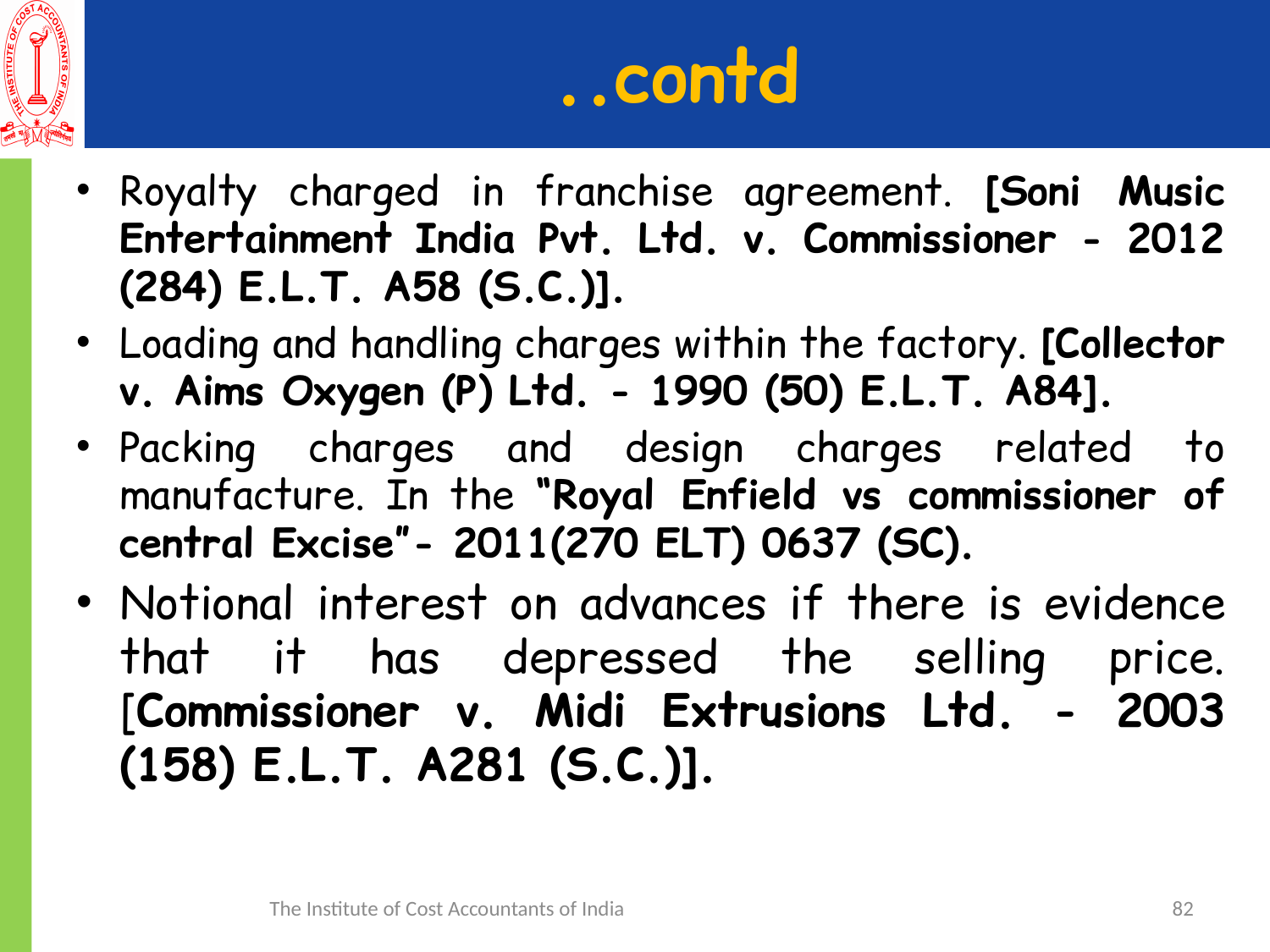

# ..contd
Royalty charged in franchise agreement. [Soni Music Entertainment India Pvt. Ltd. v. Commissioner - 2012 (284) E.L.T. A58 (S.C.)].
Loading and handling charges within the factory. [Collector v. Aims Oxygen (P) Ltd. - 1990 (50) E.L.T. A84].
Packing charges and design charges related to manufacture. In the “Royal Enfield vs commissioner of central Excise”- 2011(270 ELT) 0637 (SC).
Notional interest on advances if there is evidence that it has depressed the selling price. [Commissioner v. Midi Extrusions Ltd. - 2003 (158) E.L.T. A281 (S.C.)].

The Institute of Cost Accountants of India
82